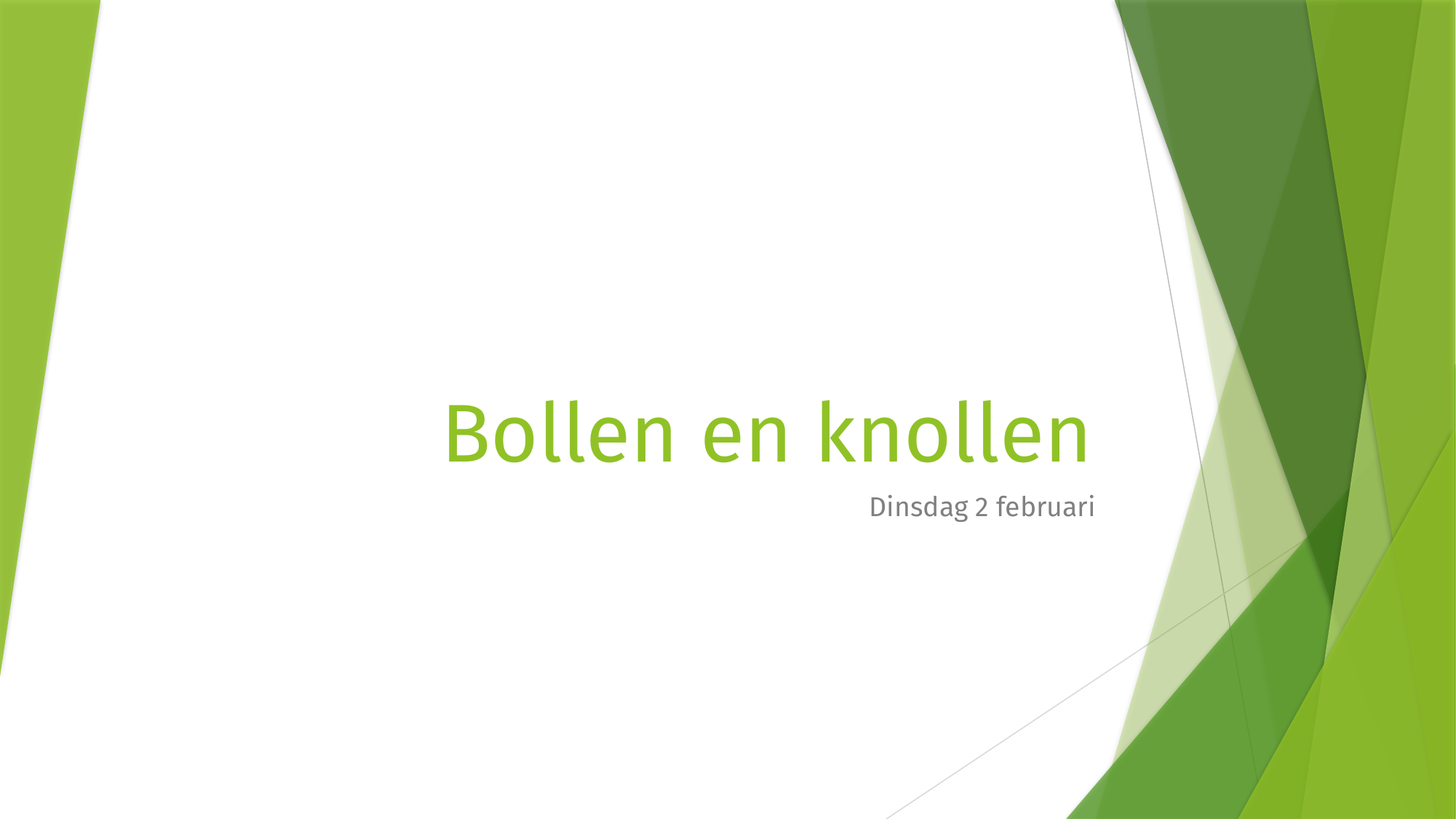

# Bollen en knollen
Dinsdag 2 februari